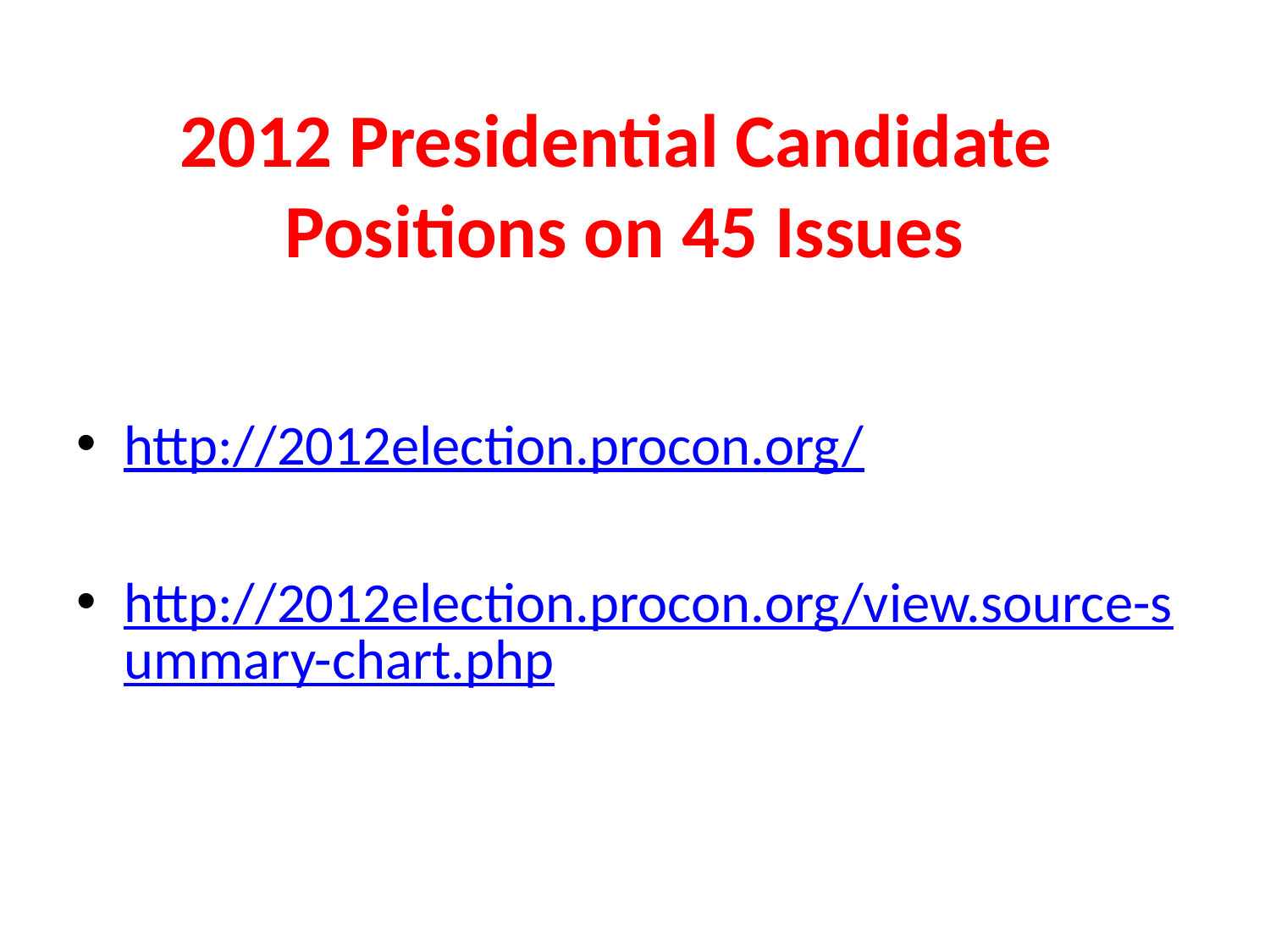

# 2012 Presidential Candidate Positions on 45 Issues
http://2012election.procon.org/

http://2012election.procon.org/view.source-summary-chart.php